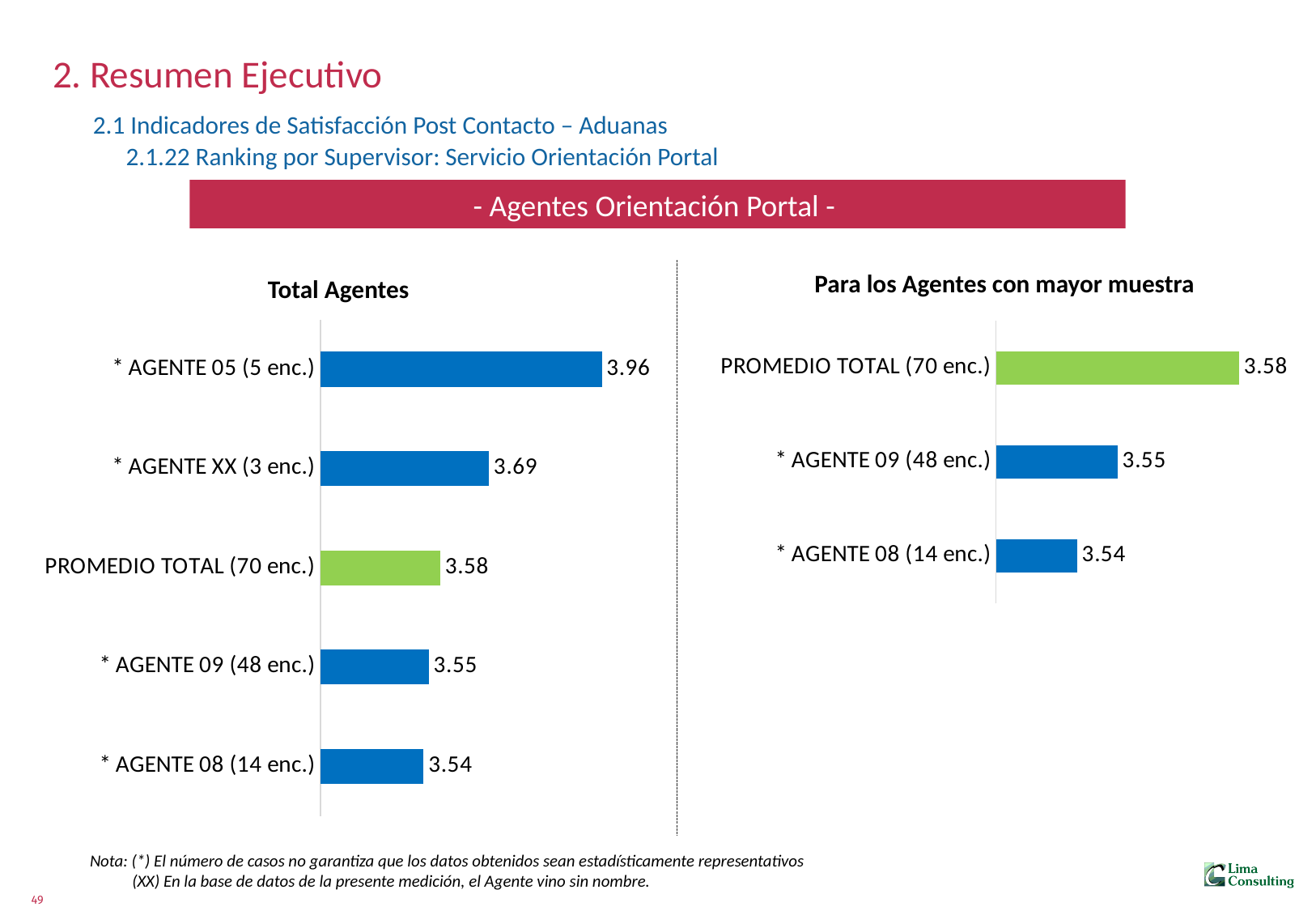

2. Resumen Ejecutivo
    2.1 Indicadores de Satisfacción Post Contacto – Aduanas
             2.1.22 Ranking por Supervisor: Servicio Orientación Portal
- Agentes Orientación Portal -
Para los Agentes con mayor muestra
Total Agentes

### Chart

| Category | Serie 1 |
|---|---|
| * AGENTE 05 (5 enc.) | 3.9583331999999998 |
| * AGENTE XX (3 enc.) | 3.694444666666667 |
| PROMEDIO TOTAL (70 enc.) | 3.5803572 |
| * AGENTE 09 (48 enc.) | 3.5535715 |
| * AGENTE 08 (14 enc.) | 3.5416667291666655 |

### Chart

| Category | Serie 1 |
|---|---|
| PROMEDIO TOTAL (70 enc.) | 3.58 |
| * AGENTE 09 (48 enc.) | 3.55 |
| * AGENTE 08 (14 enc.) | 3.54 |
Nota: (*) El número de casos no garantiza que los datos obtenidos sean estadísticamente representativos
           (XX) En la base de datos de la presente medición, el Agente vino sin nombre.
49